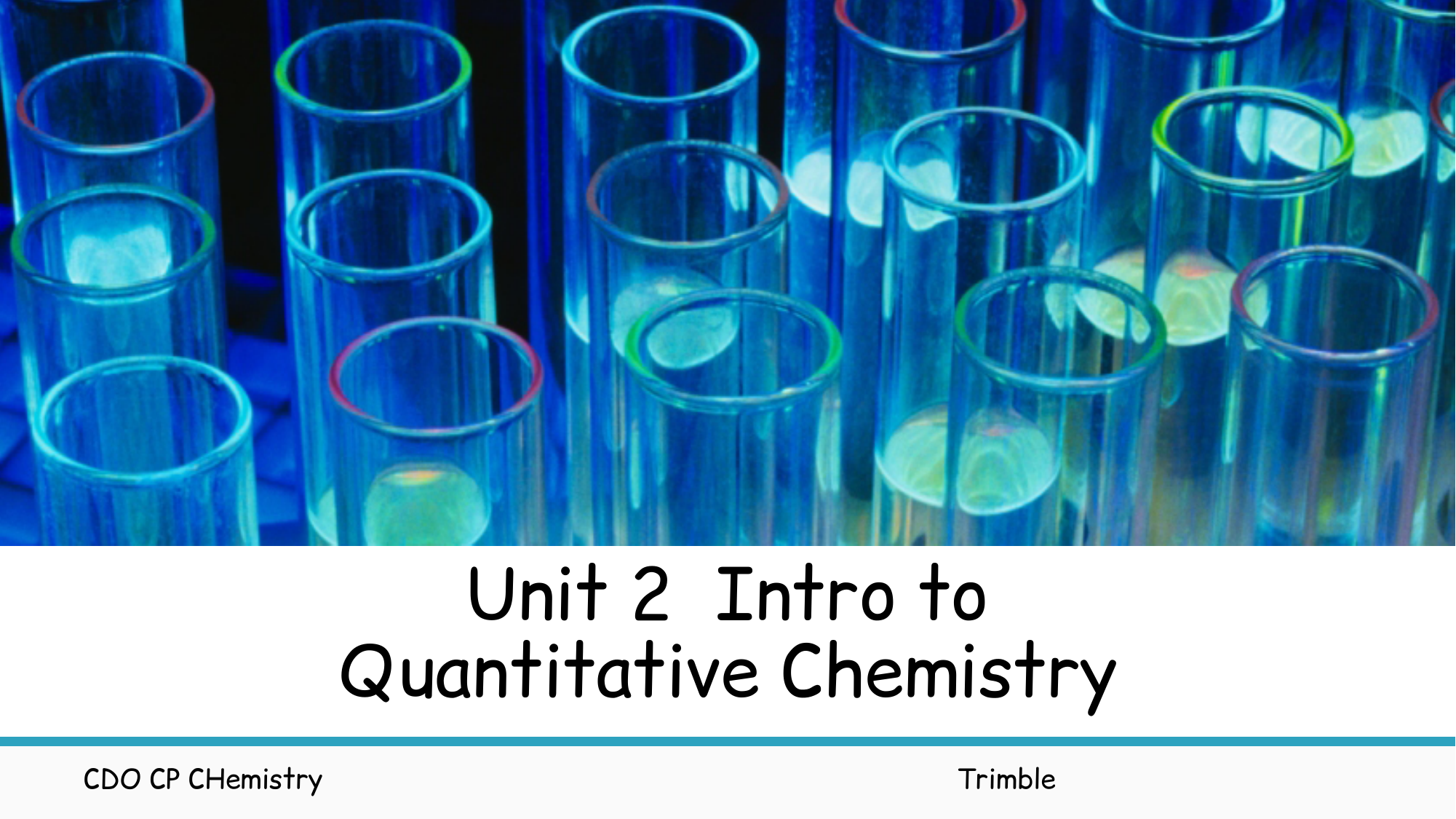

# Unit 2  Intro to Quantitative Chemistry
CDO CP CHemistry						Trimble